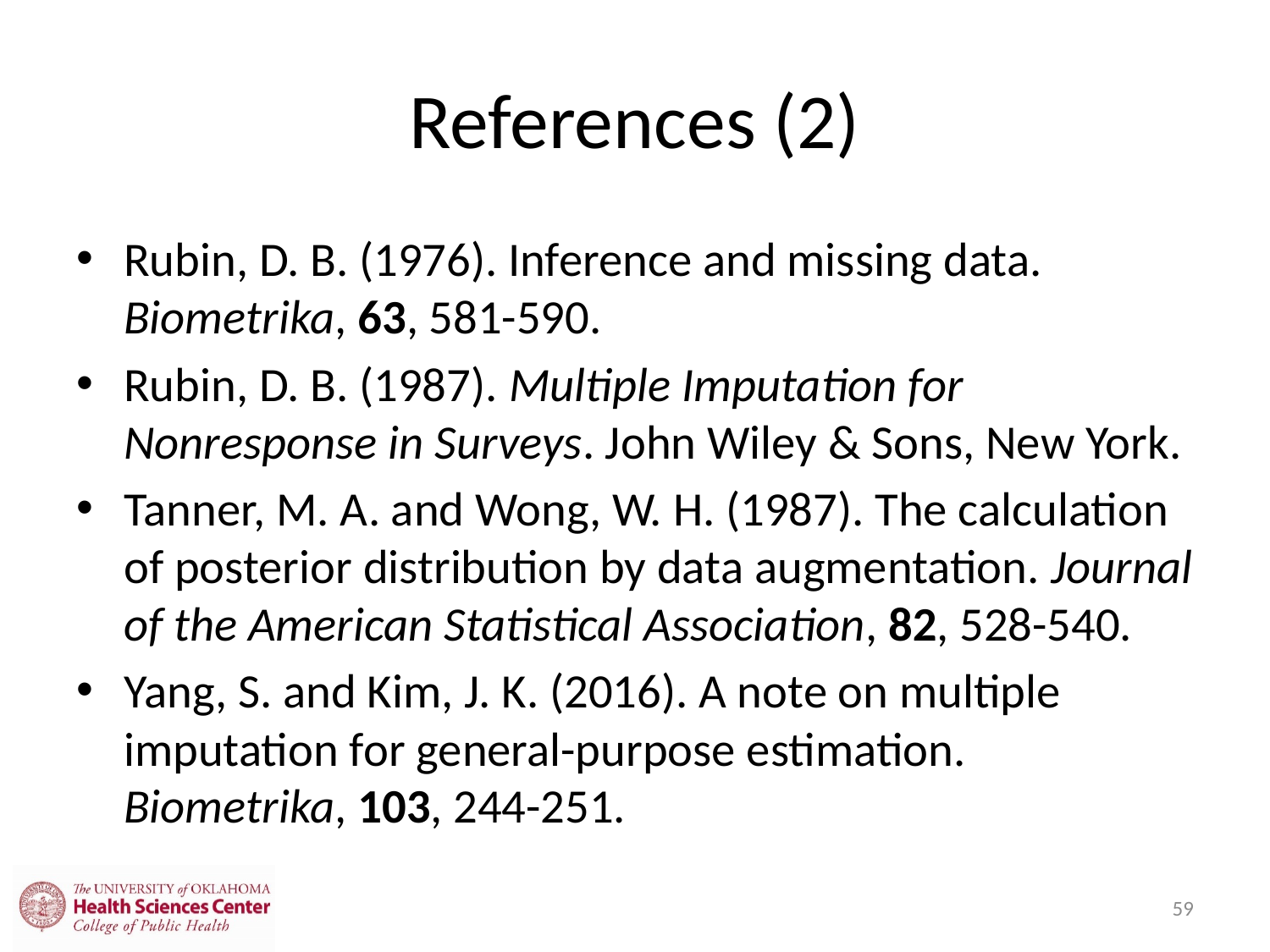

# References (2)
Rubin, D. B. (1976). Inference and missing data. Biometrika, 63, 581-590.
Rubin, D. B. (1987). Multiple Imputation for Nonresponse in Surveys. John Wiley & Sons, New York.
Tanner, M. A. and Wong, W. H. (1987). The calculation of posterior distribution by data augmentation. Journal of the American Statistical Association, 82, 528-540.
Yang, S. and Kim, J. K. (2016). A note on multiple imputation for general-purpose estimation. Biometrika, 103, 244-251.
59